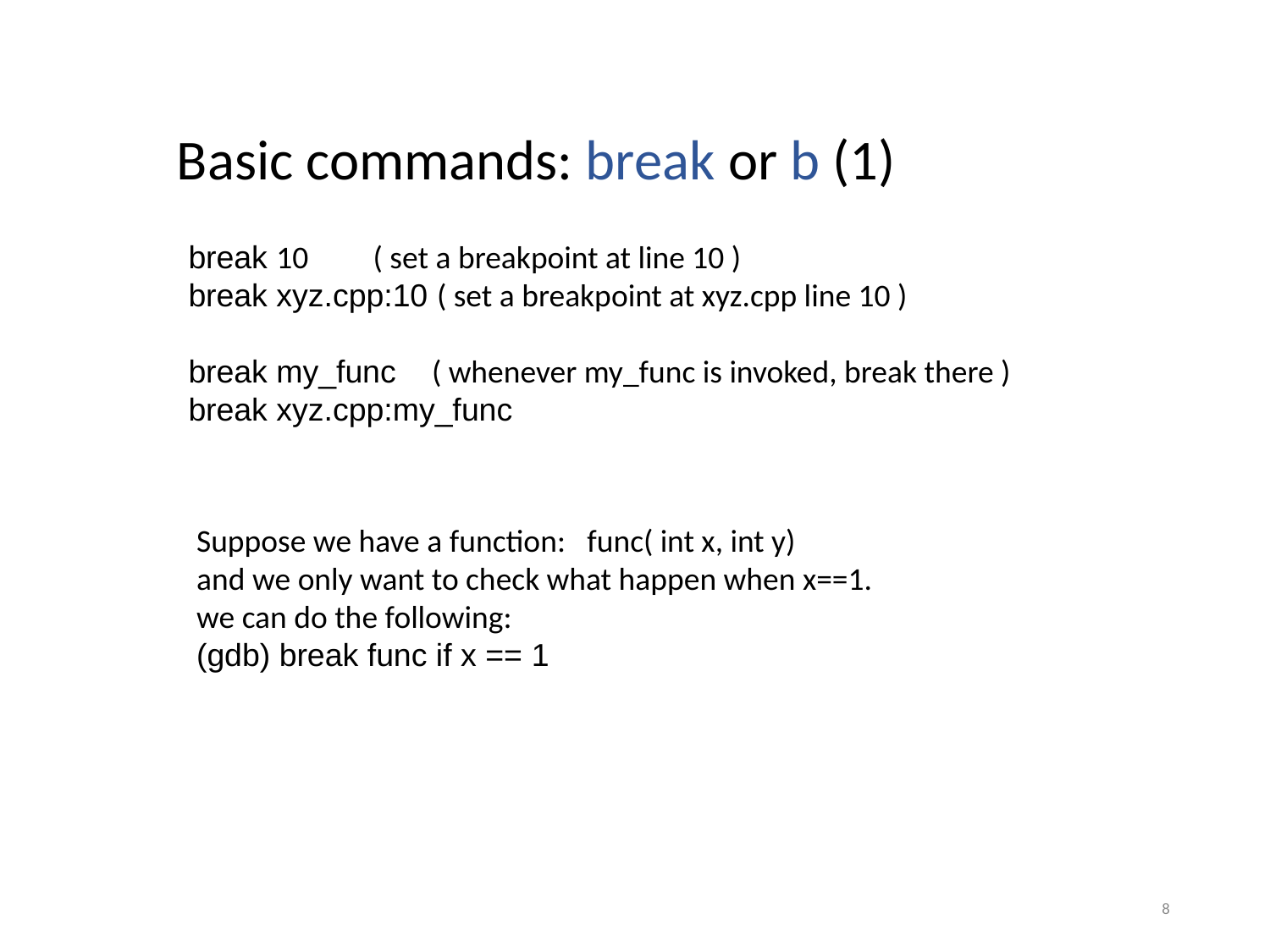

Basic commands: break or b (1)
break 10         ( set a breakpoint at line 10 )
break xyz.cpp:10 ( set a breakpoint at xyz.cpp line 10 )

break my_func    ( whenever my_func is invoked, break there )
break xyz.cpp:my_func

Suppose we have a function:   func( int x, int y)
and we only want to check what happen when x==1.
we can do the following:
(gdb) break func if x == 1
8